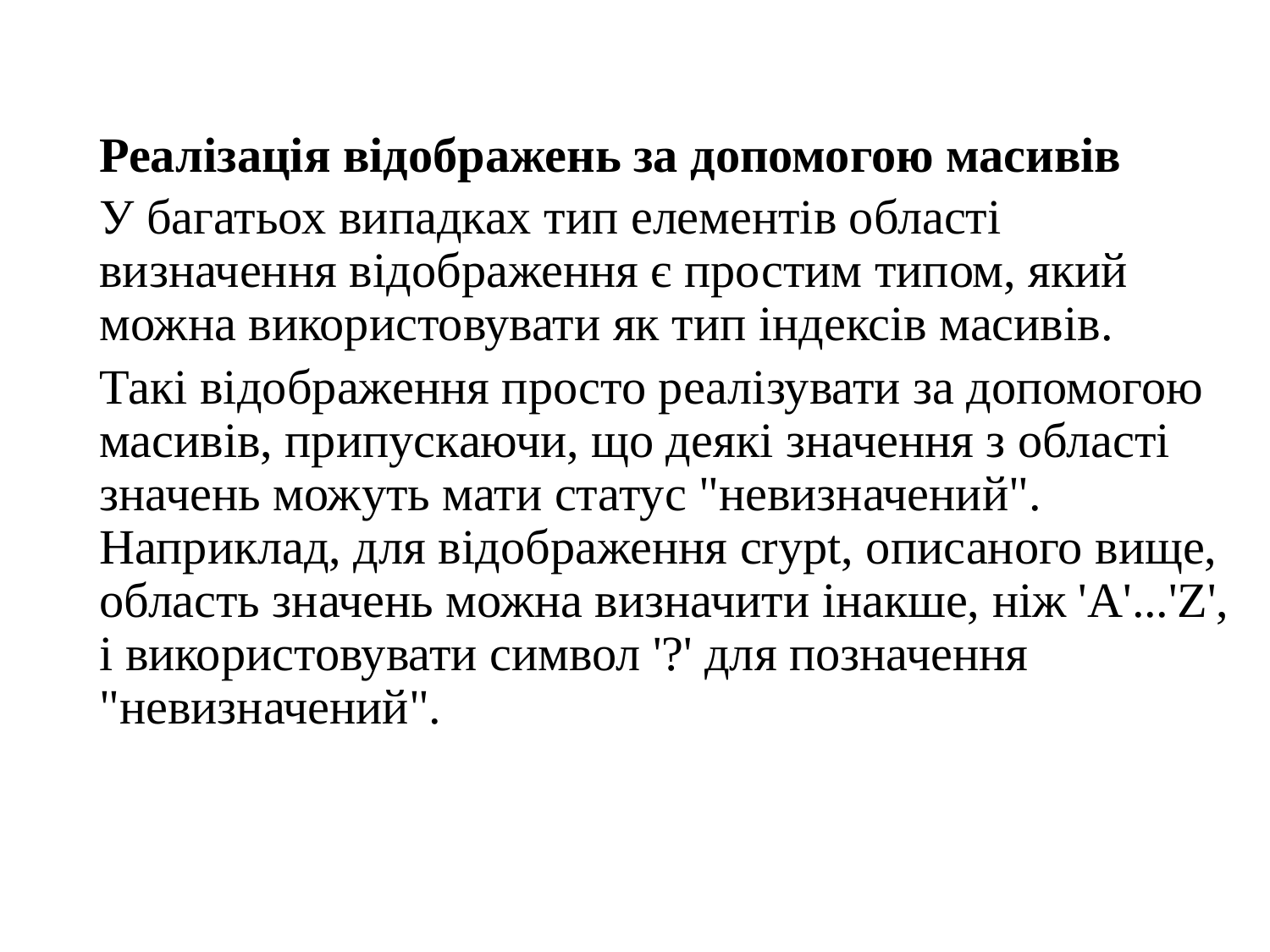

Реалізація відображень за допомогою масивів
	У багатьох випадках тип елементів області визначення відображення є простим типом, який можна використовувати як тип індексів масивів.
	Такі відображення просто реалізувати за допомогою масивів, припускаючи, що деякі значення з області значень можуть мати статус "невизначений". Наприклад, для відображення crypt, описаного вище, область значень можна визначити інакше, ніж 'A'...'Z', і використовувати символ '?' для позначення "невизначений".